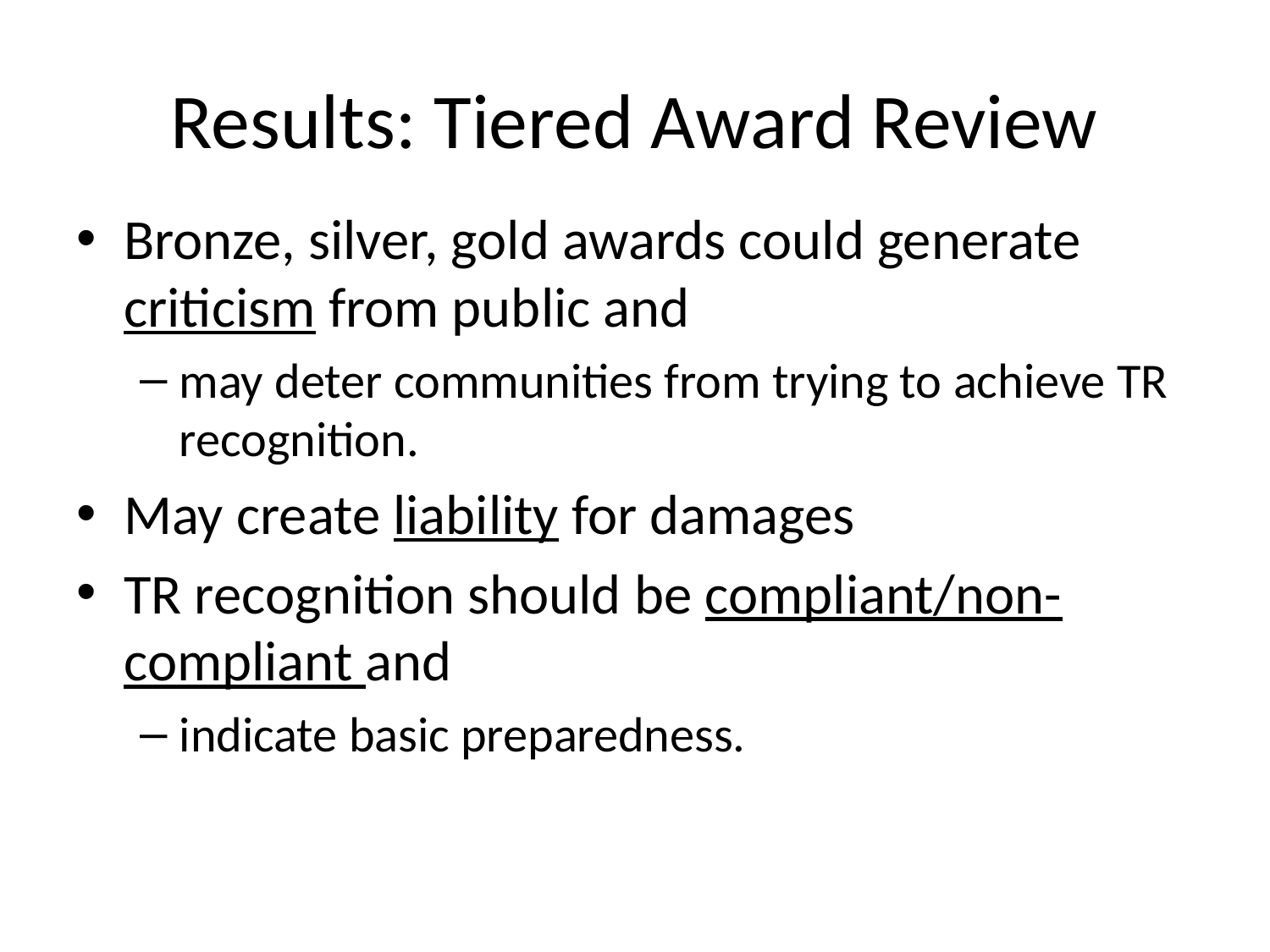

# Results: Tiered Award Review
Bronze, silver, gold awards could generate criticism from public and
may deter communities from trying to achieve TR recognition.
May create liability for damages
TR recognition should be compliant/non-compliant and
indicate basic preparedness.